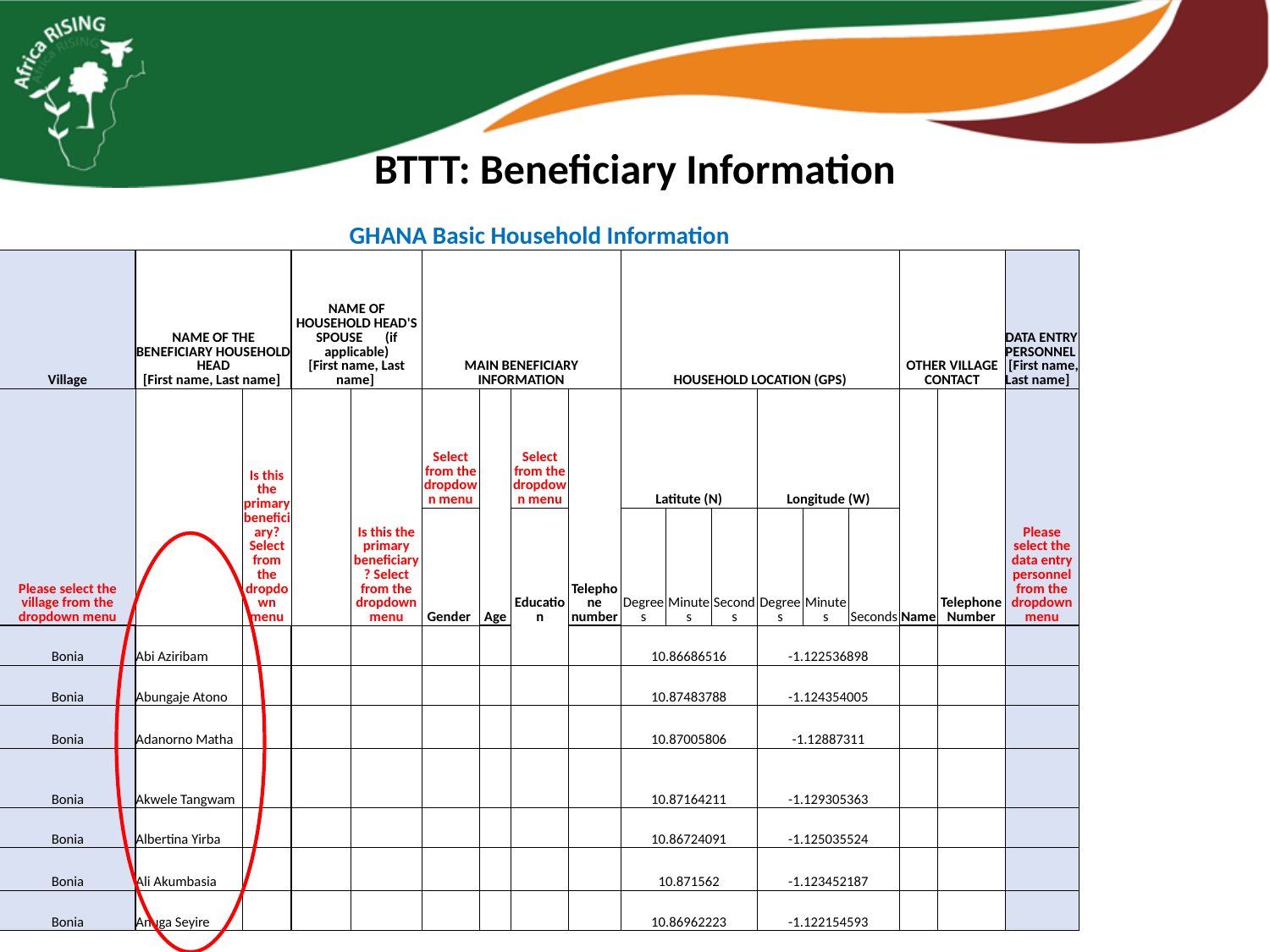

# BTTT: Beneficiary Information
| GHANA Basic Household Information |  |  |  |  |  |  |  |  |  |  |  |  |  |  |  |  |  |
| --- | --- | --- | --- | --- | --- | --- | --- | --- | --- | --- | --- | --- | --- | --- | --- | --- | --- |
| Village | NAME OF THE BENEFICIARY HOUSEHOLD HEAD [First name, Last name] |  | NAME OF HOUSEHOLD HEAD'S SPOUSE (if applicable) [First name, Last name] |  | MAIN BENEFICIARY INFORMATION |  |  |  | HOUSEHOLD LOCATION (GPS) |  |  |  |  |  | OTHER VILLAGE CONTACT |  | DATA ENTRY PERSONNEL [First name, Last name] |
| Please select the village from the dropdown menu |  | Is this the primary beneficiary? Select from the dropdown menu |  | Is this the primary beneficiary? Select from the dropdown menu | Select from the dropdown menu | Age | Select from the dropdown menu | Telephone number | Latitute (N) |  |  | Longitude (W) |  |  | Name | Telephone Number | Please select the data entry personnel from the dropdown menu |
|  |  |  |  |  | Gender |  | Education |  | Degrees | Minutes | Seconds | Degrees | Minutes | Seconds |  |  |  |
| Bonia | Abi Aziribam |  |  |  |  |  |  |  | 10.86686516 |  |  | -1.122536898 |  |  |  |  |  |
| Bonia | Abungaje Atono |  |  |  |  |  |  |  | 10.87483788 |  |  | -1.124354005 |  |  |  |  |  |
| Bonia | Adanorno Matha |  |  |  |  |  |  |  | 10.87005806 |  |  | -1.12887311 |  |  |  |  |  |
| Bonia | Akwele Tangwam |  |  |  |  |  |  |  | 10.87164211 |  |  | -1.129305363 |  |  |  |  |  |
| Bonia | Albertina Yirba |  |  |  |  |  |  |  | 10.86724091 |  |  | -1.125035524 |  |  |  |  |  |
| Bonia | Ali Akumbasia |  |  |  |  |  |  |  | 10.871562 |  |  | -1.123452187 |  |  |  |  |  |
| Bonia | Anuga Seyire |  |  |  |  |  |  |  | 10.86962223 |  |  | -1.122154593 |  |  |  |  |  |